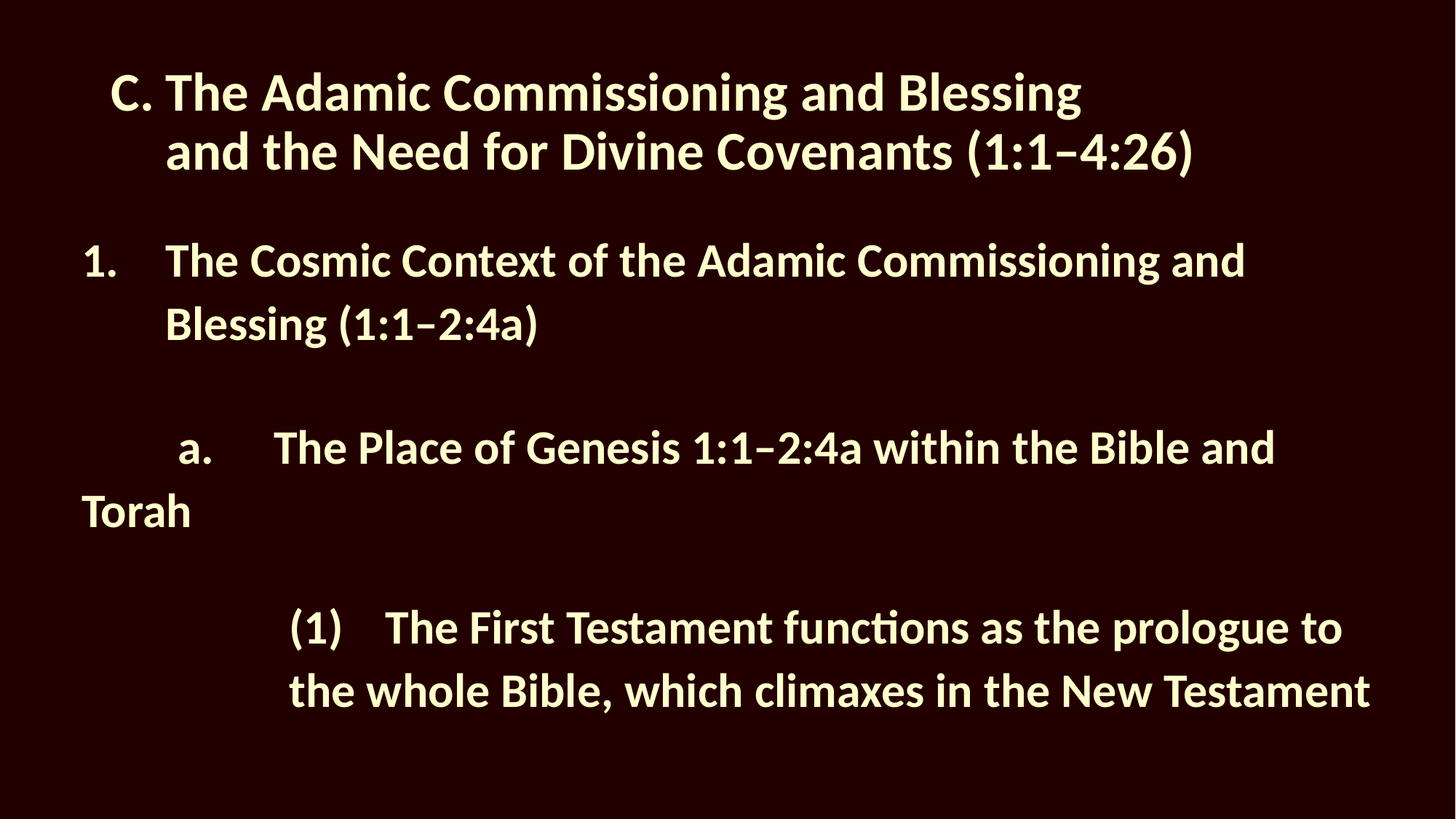

# C.	The Adamic Commissioning and Blessing and the Need for Divine Covenants (1:1–4:26)
The Cosmic Context of the Adamic Commissioning and Blessing (1:1–2:4a)

			a.	The Place of Genesis 1:1–2:4a within the Bible and 							Torah

	(1)	The First Testament functions as the prologue to the whole Bible, which climaxes in the New Testament